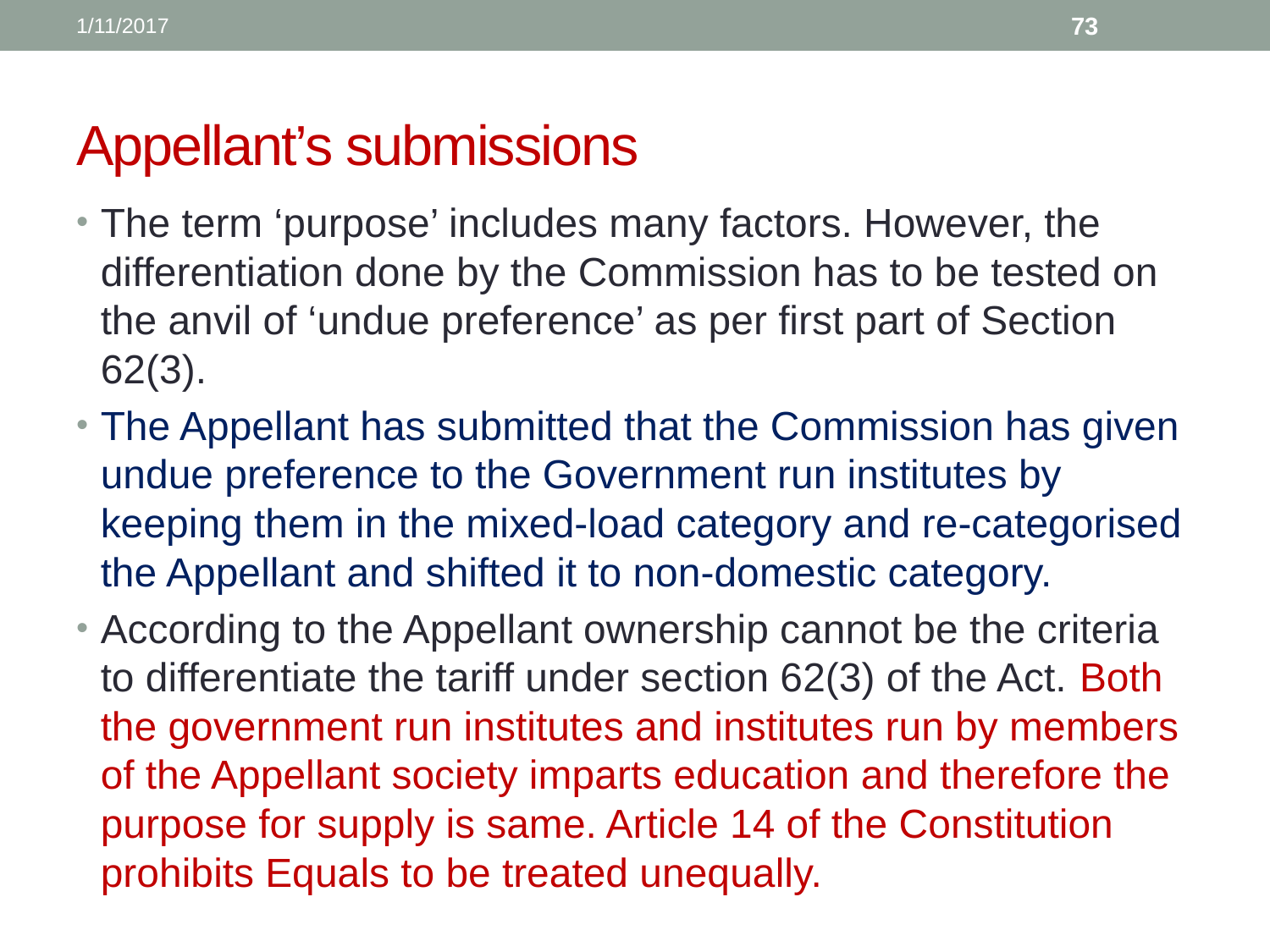

1/11/2017
73
# Appellant’s submissions
The term ‘purpose’ includes many factors. However, the differentiation done by the Commission has to be tested on the anvil of ‘undue preference’ as per first part of Section 62(3).
The Appellant has submitted that the Commission has given undue preference to the Government run institutes by keeping them in the mixed-load category and re-categorised the Appellant and shifted it to non-domestic category.
According to the Appellant ownership cannot be the criteria to differentiate the tariff under section 62(3) of the Act. Both the government run institutes and institutes run by members of the Appellant society imparts education and therefore the purpose for supply is same. Article 14 of the Constitution prohibits Equals to be treated unequally.